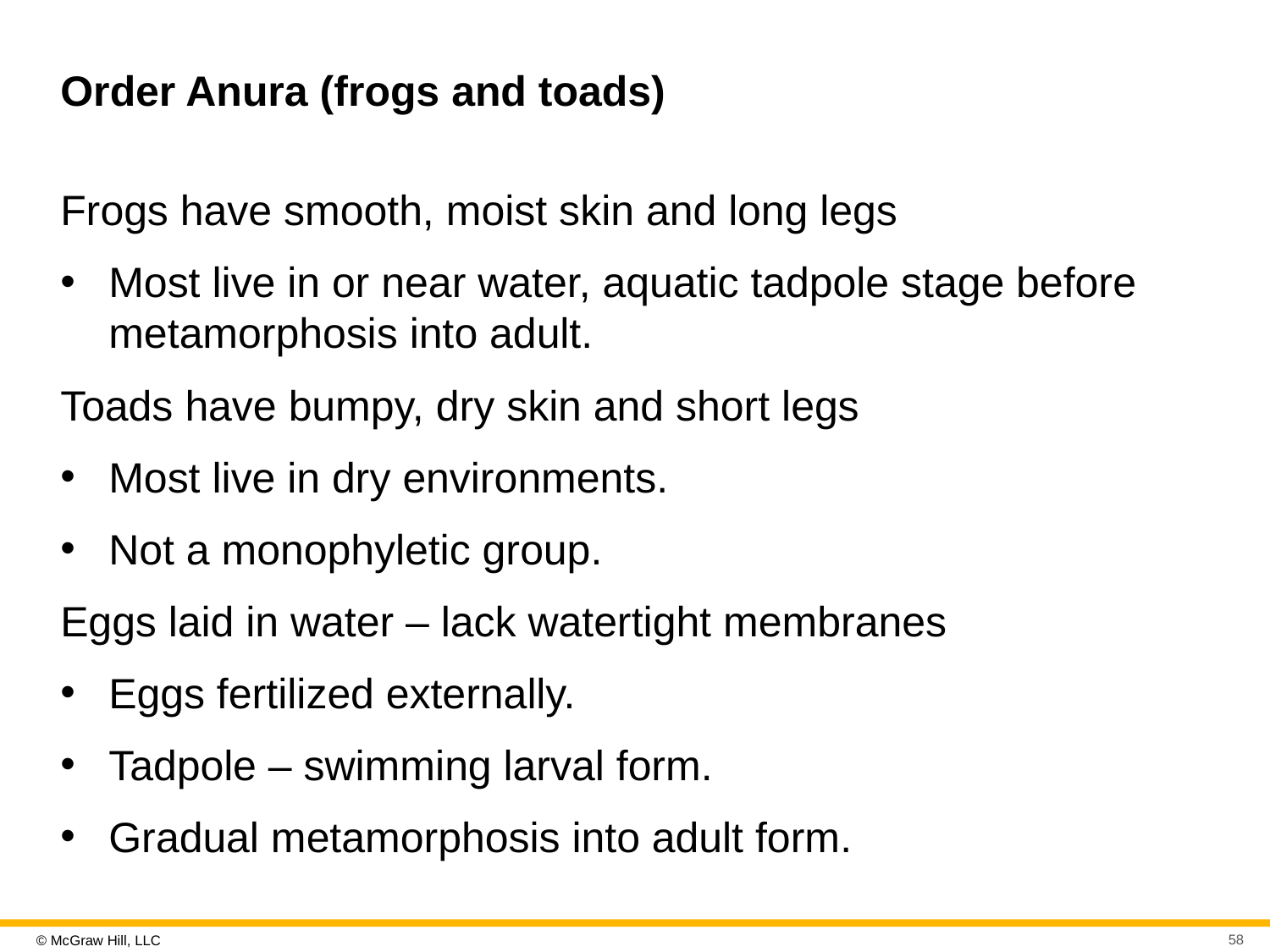

# Order Anura (frogs and toads)
Frogs have smooth, moist skin and long legs
Most live in or near water, aquatic tadpole stage before metamorphosis into adult.
Toads have bumpy, dry skin and short legs
Most live in dry environments.
Not a monophyletic group.
Eggs laid in water – lack watertight membranes
Eggs fertilized externally.
Tadpole – swimming larval form.
Gradual metamorphosis into adult form.
58